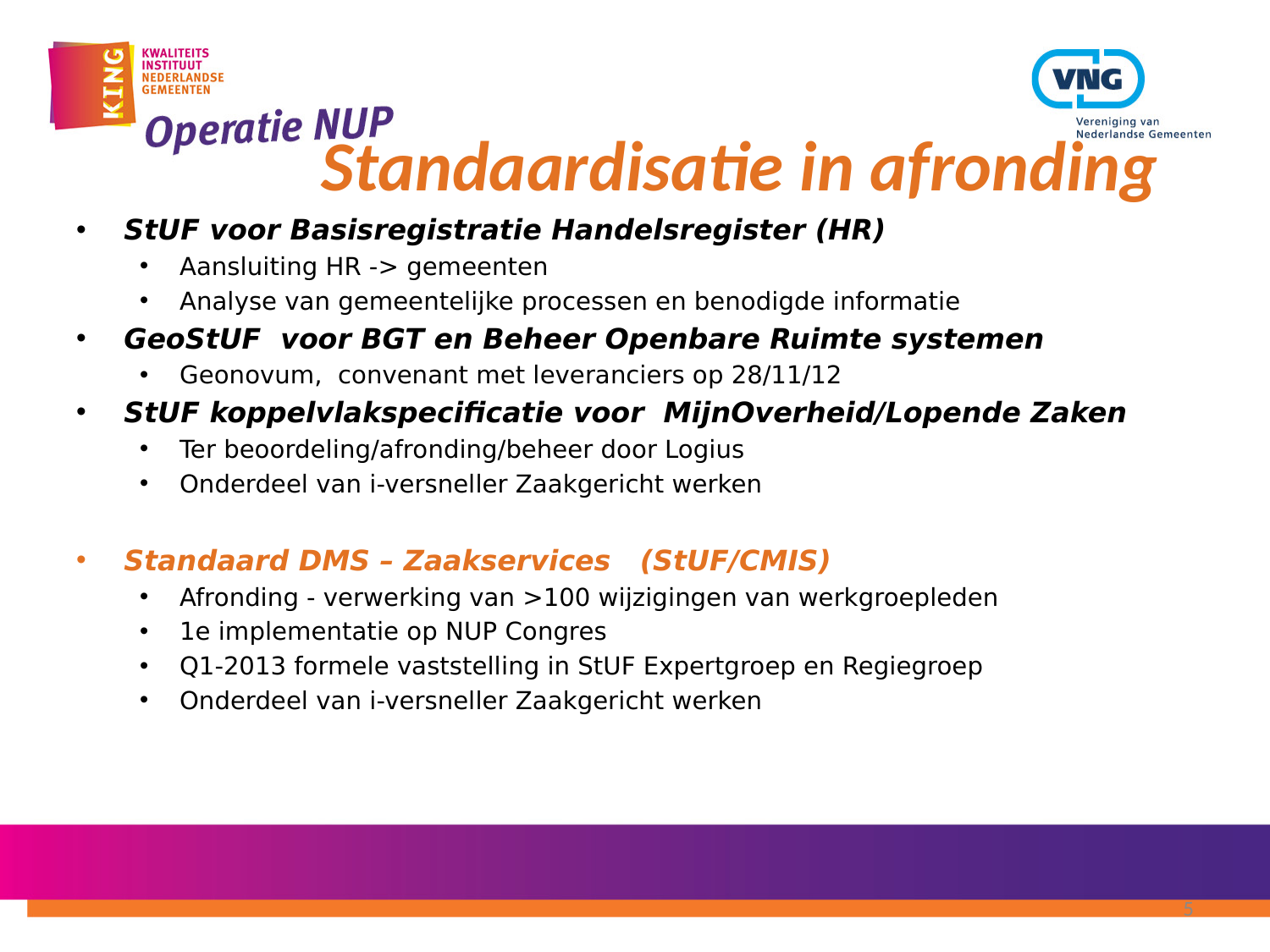

Standaardisatie in afronding
StUF voor Basisregistratie Handelsregister (HR)
Aansluiting HR -> gemeenten
Analyse van gemeentelijke processen en benodigde informatie
GeoStUF  voor BGT en Beheer Openbare Ruimte systemen
Geonovum,  convenant met leveranciers op 28/11/12
StUF koppelvlakspecificatie voor  MijnOverheid/Lopende Zaken
Ter beoordeling/afronding/beheer door Logius
Onderdeel van i-versneller Zaakgericht werken

Standaard DMS – Zaakservices   (StUF/CMIS)
Afronding - verwerking van >100 wijzigingen van werkgroepleden
1e implementatie op NUP Congres
Q1-2013 formele vaststelling in StUF Expertgroep en Regiegroep
Onderdeel van i-versneller Zaakgericht werken

5